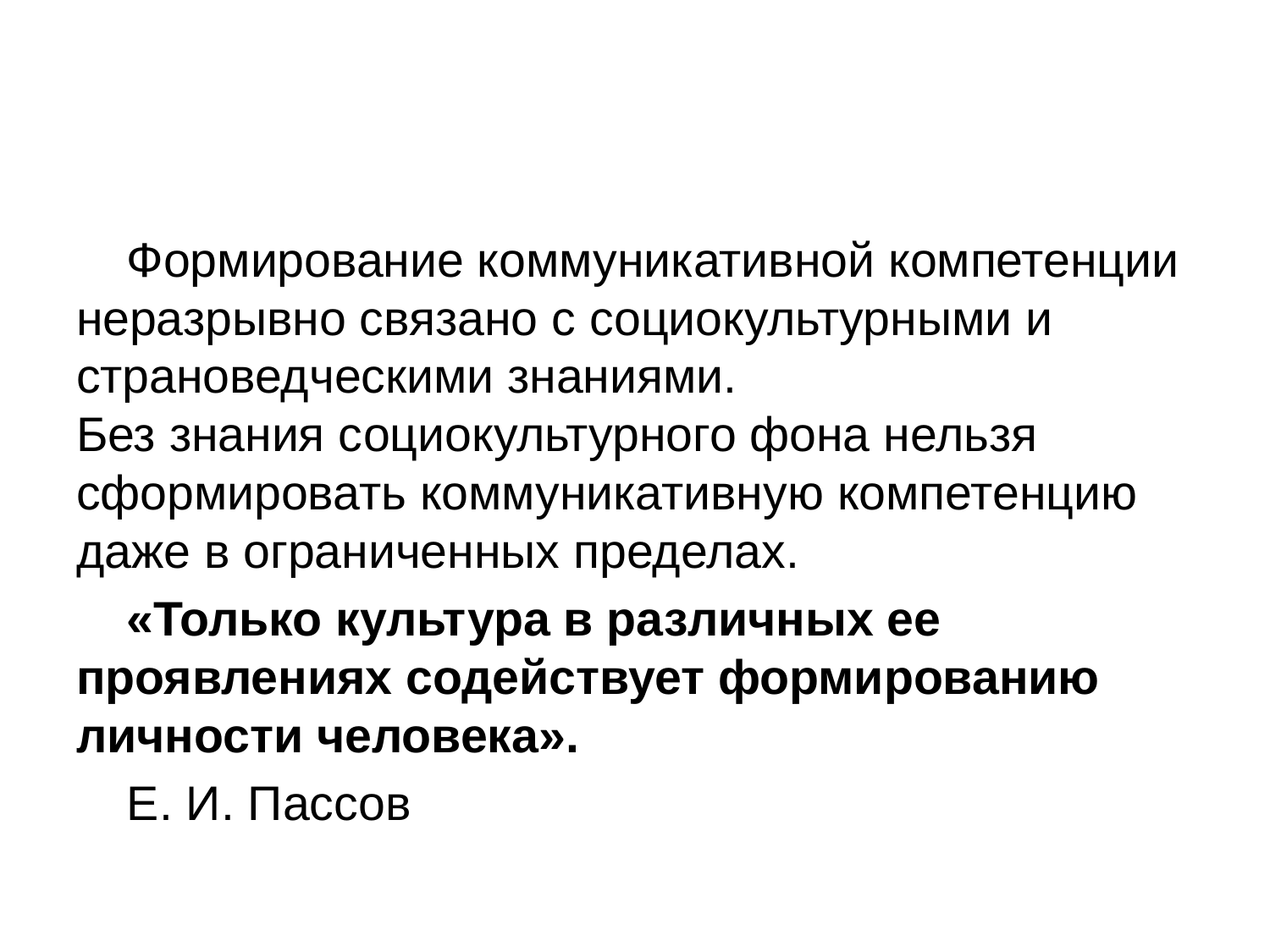

#
Формирование коммуникативной компетенции неразрывно связано с социокультурными и страноведческими знаниями.
Без знания социокультурного фона нельзя сформировать коммуникативную компетенцию даже в ограниченных пределах.
«Только культура в различных ее проявлениях содействует формированию личности человека».
Е. И. Пассов